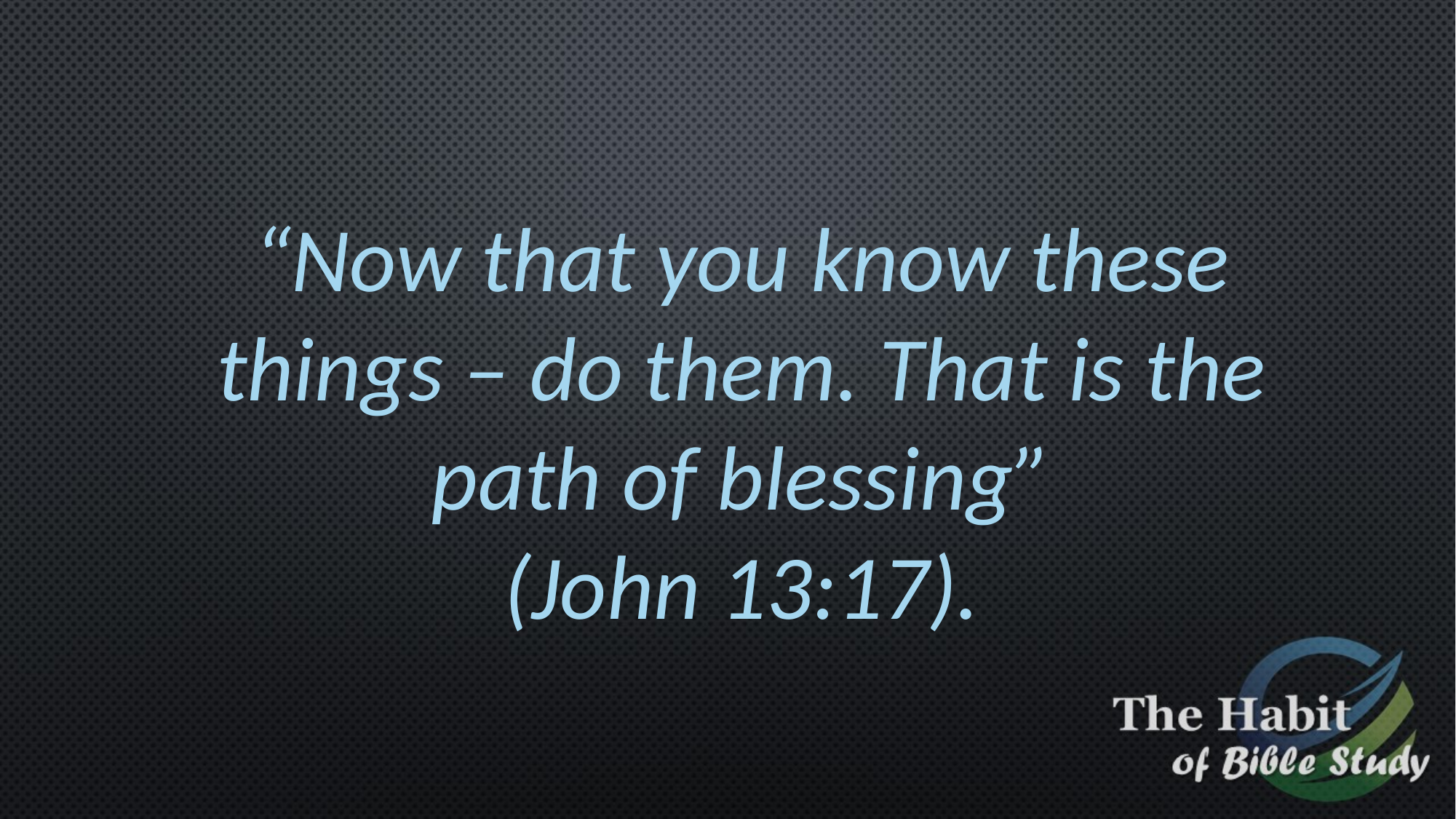

“Now that you know these things – do them. That is the path of blessing”
(John 13:17).